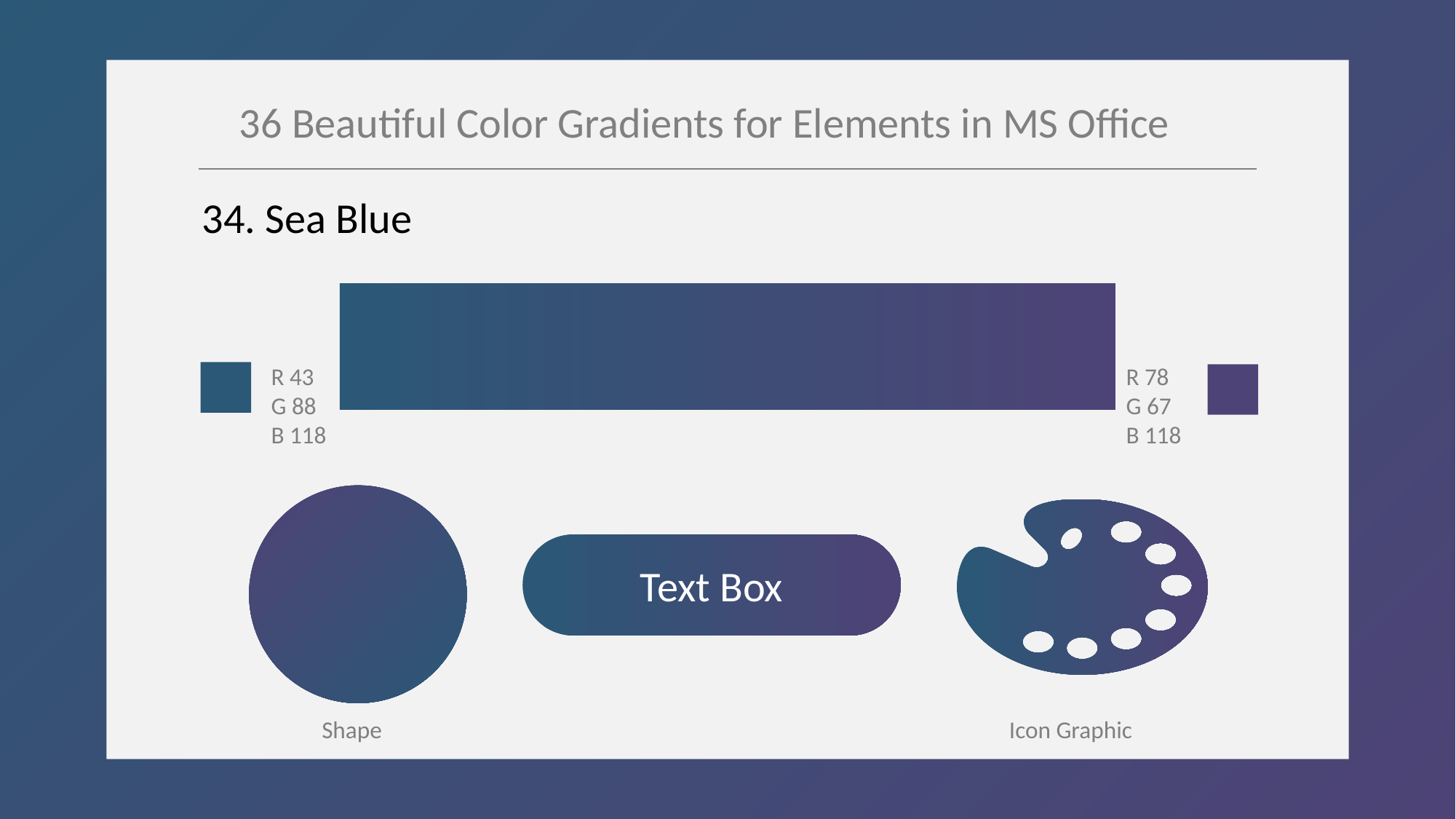

36 Beautiful Color Gradients for Elements in MS Office
34. Sea Blue

R 43
G 88
B 118
R 78
G 67
B 118

Text Box
Shape
Icon Graphic
Credit Post
https://digitalsynopsis.com